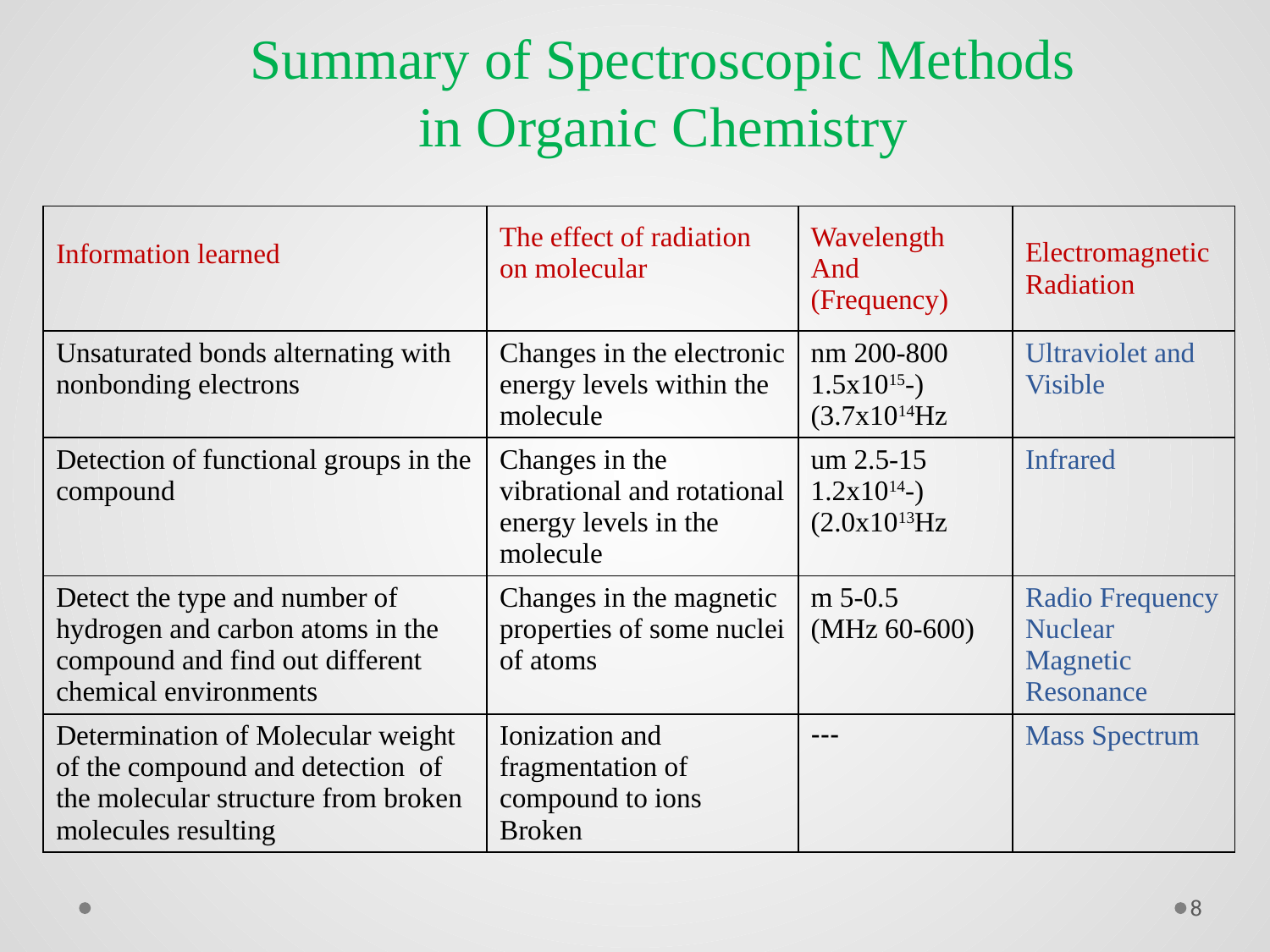

Summary of Spectroscopic Methods in Organic Chemistry
| Information learned | The effect of radiation on molecular | Wavelength And (Frequency) | Electromagnetic Radiation |
| --- | --- | --- | --- |
| Unsaturated bonds alternating with nonbonding electrons | Changes in the electronic energy levels within the molecule | 200-800 nm (1.5x1015-3.7x1014Hz) | Ultraviolet and Visible |
| Detection of functional groups in the compound | Changes in the vibrational and rotational energy levels in the molecule | 2.5-15 um (1.2x1014-2.0x1013Hz) | Infrared |
| Detect the type and number of hydrogen and carbon atoms in the compound and find out different chemical environments | Changes in the magnetic properties of some nuclei of atoms | 5-0.5 m (60-600 MHz) | Radio Frequency Nuclear Magnetic Resonance |
| Determination of Molecular weight of the compound and detection of the molecular structure from broken molecules resulting | Ionization and fragmentation of compound to ions Broken | --- | Mass Spectrum |
8